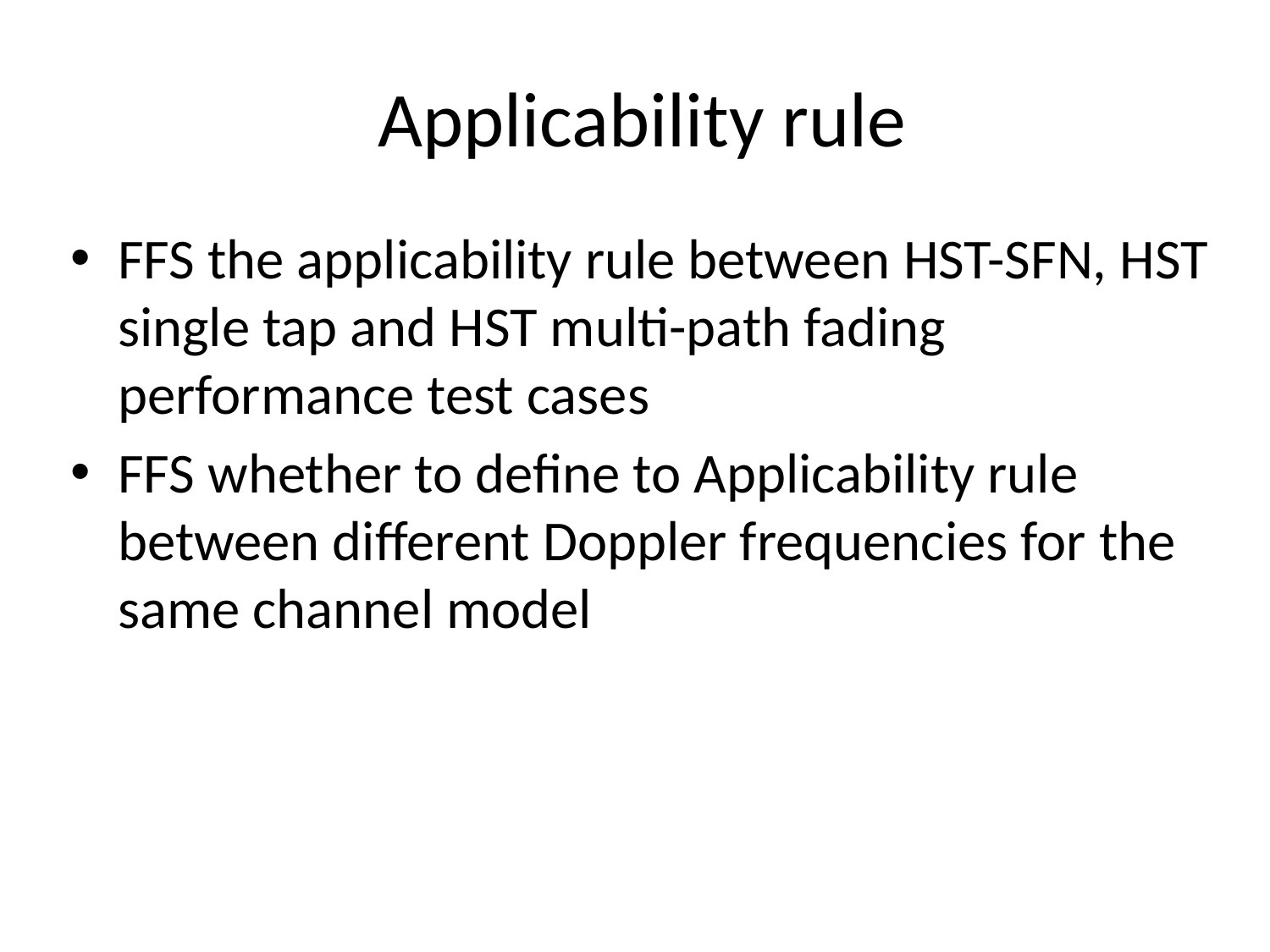

# Applicability rule
FFS the applicability rule between HST-SFN, HST single tap and HST multi-path fading performance test cases
FFS whether to define to Applicability rule between different Doppler frequencies for the same channel model